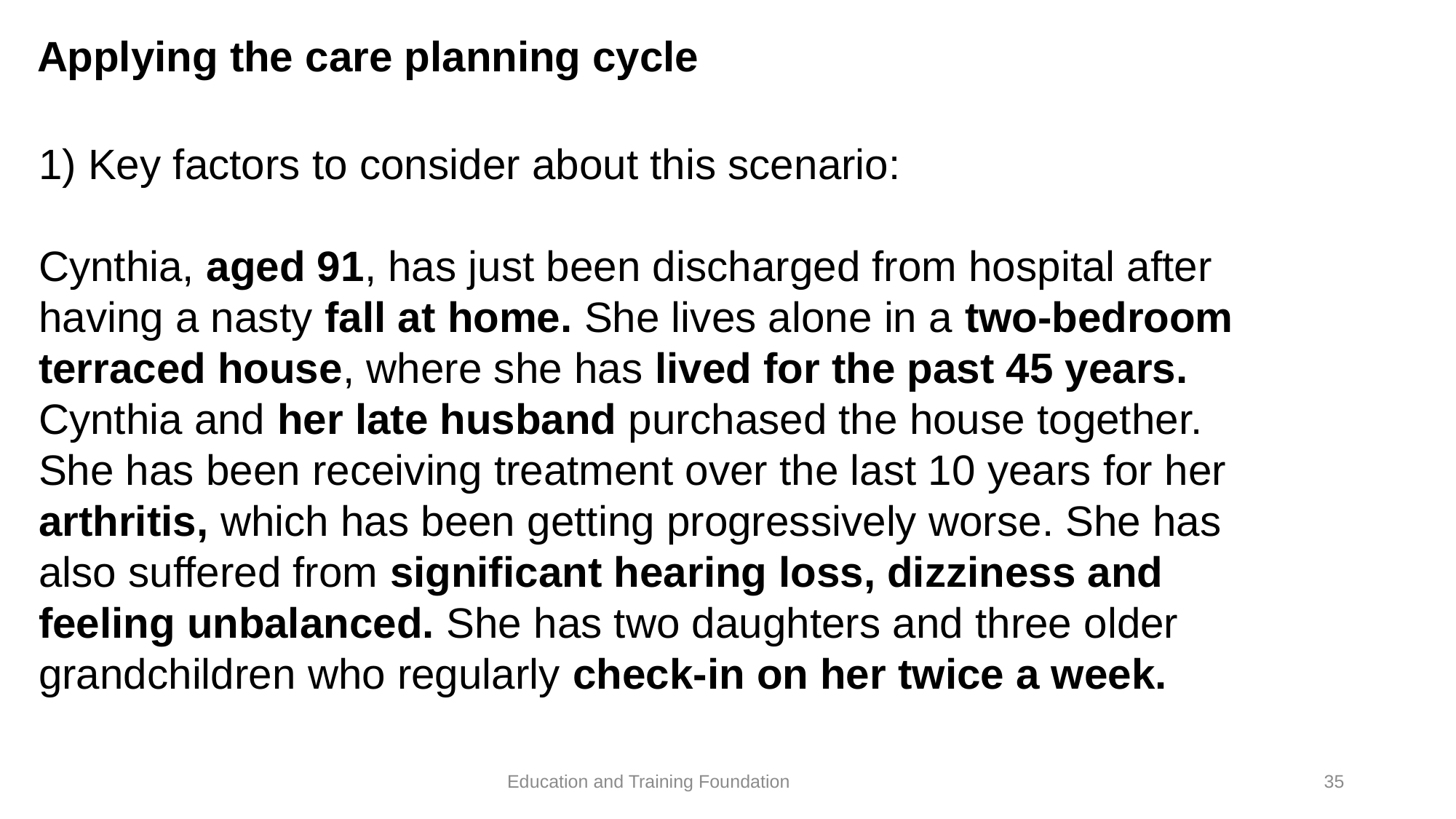

# Applying the care planning cycle
1) Key factors to consider about this scenario:

Cynthia, aged 91, has just been discharged from hospital after having a nasty fall at home. She lives alone in a two-bedroom terraced house, where she has lived for the past 45 years. Cynthia and her late husband purchased the house together. She has been receiving treatment over the last 10 years for her arthritis, which has been getting progressively worse. She has also suffered from significant hearing loss, dizziness and feeling unbalanced. She has two daughters and three older grandchildren who regularly check-in on her twice a week.

35
Education and Training Foundation